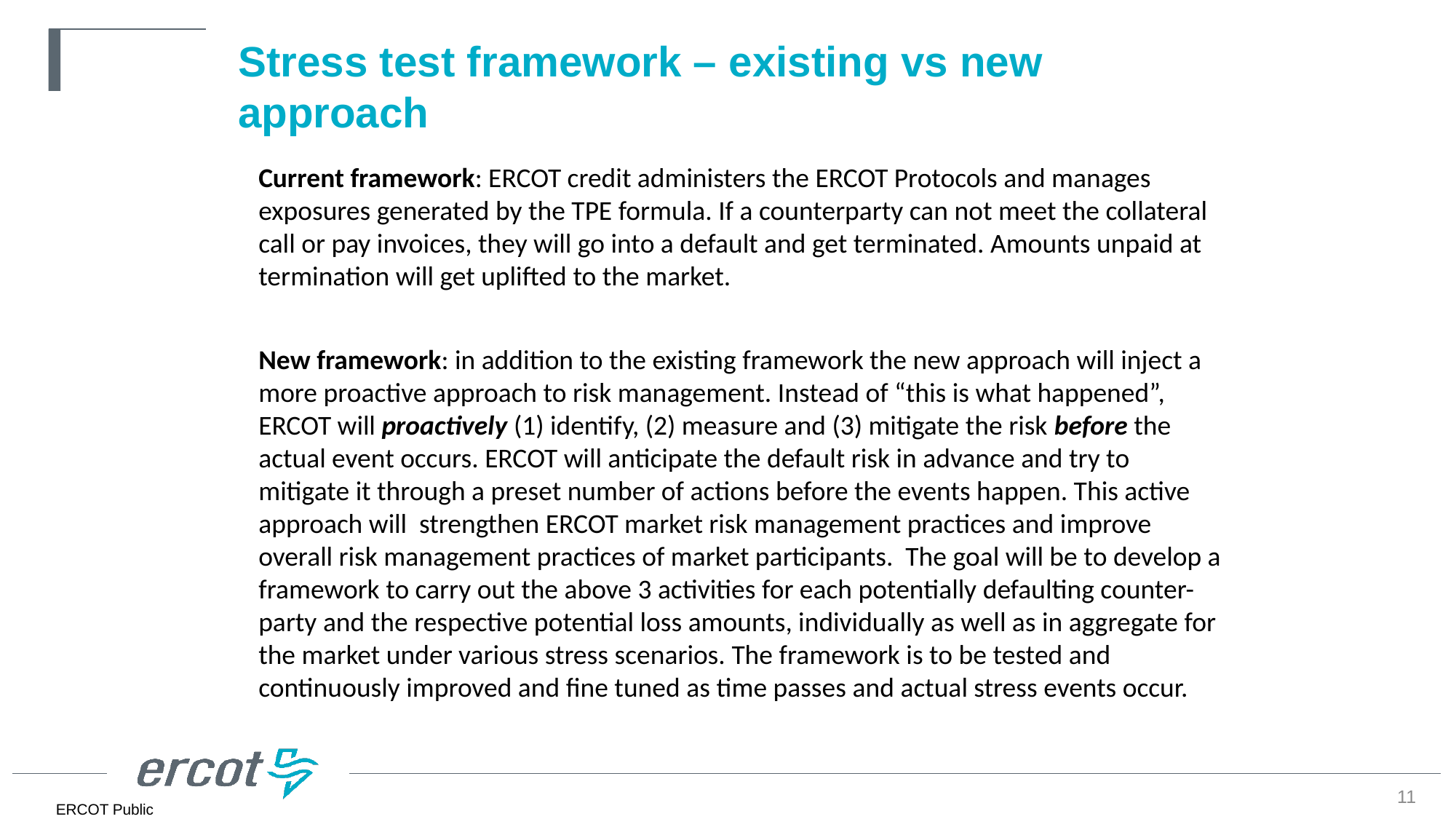

# Stress test framework – existing vs new approach
Current framework: ERCOT credit administers the ERCOT Protocols and manages exposures generated by the TPE formula. If a counterparty can not meet the collateral call or pay invoices, they will go into a default and get terminated. Amounts unpaid at termination will get uplifted to the market.

New framework: in addition to the existing framework the new approach will inject a more proactive approach to risk management. Instead of “this is what happened”, ERCOT will proactively (1) identify, (2) measure and (3) mitigate the risk before the actual event occurs. ERCOT will anticipate the default risk in advance and try to mitigate it through a preset number of actions before the events happen. This active approach will  strengthen ERCOT market risk management practices and improve overall risk management practices of market participants.  The goal will be to develop a framework to carry out the above 3 activities for each potentially defaulting counter- party and the respective potential loss amounts, individually as well as in aggregate for the market under various stress scenarios. The framework is to be tested and continuously improved and fine tuned as time passes and actual stress events occur.

11